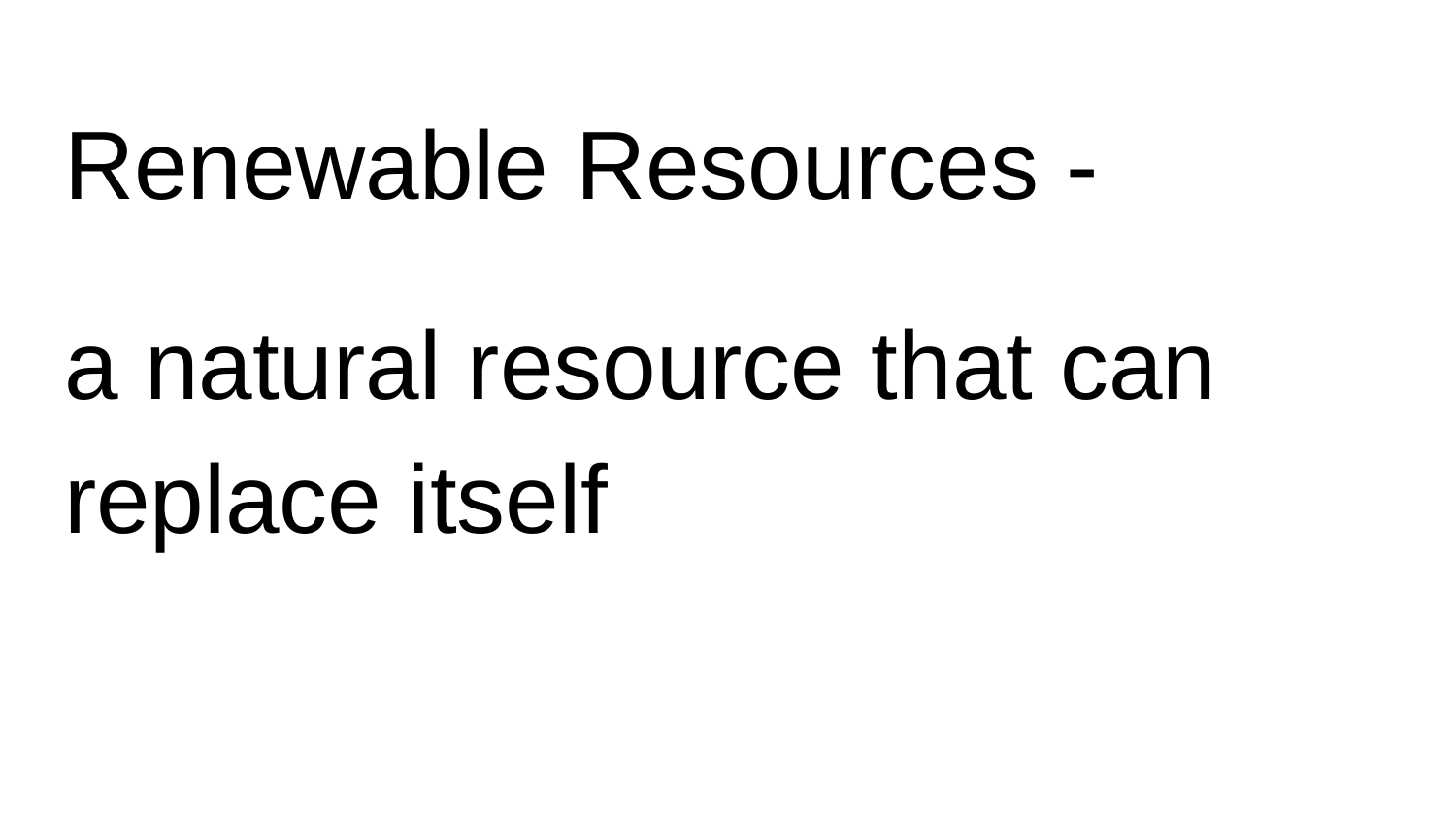

# Renewable Resources -

a natural resource that can replace itself